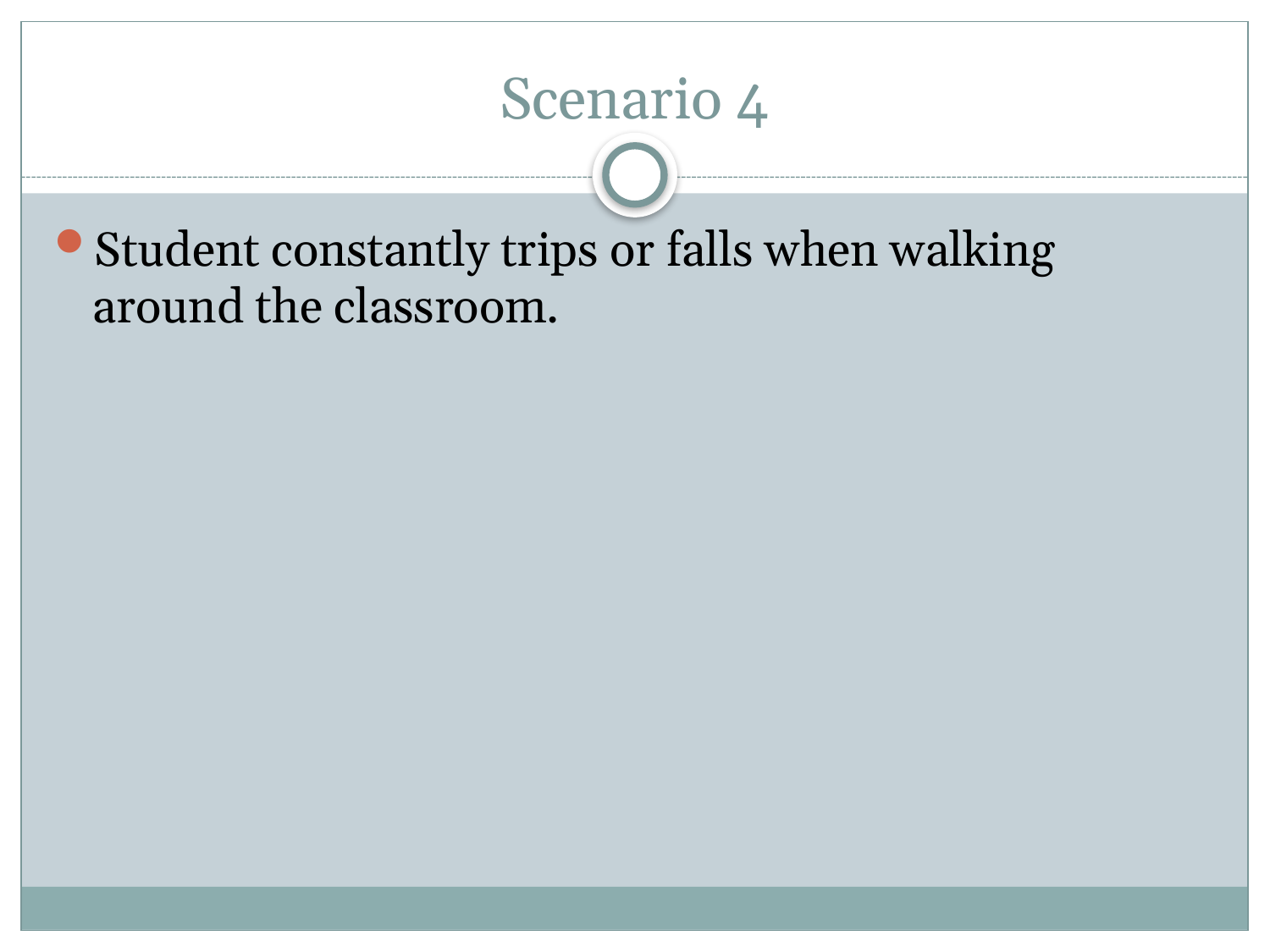

# Scenario 4
Student constantly trips or falls when walking around the classroom.